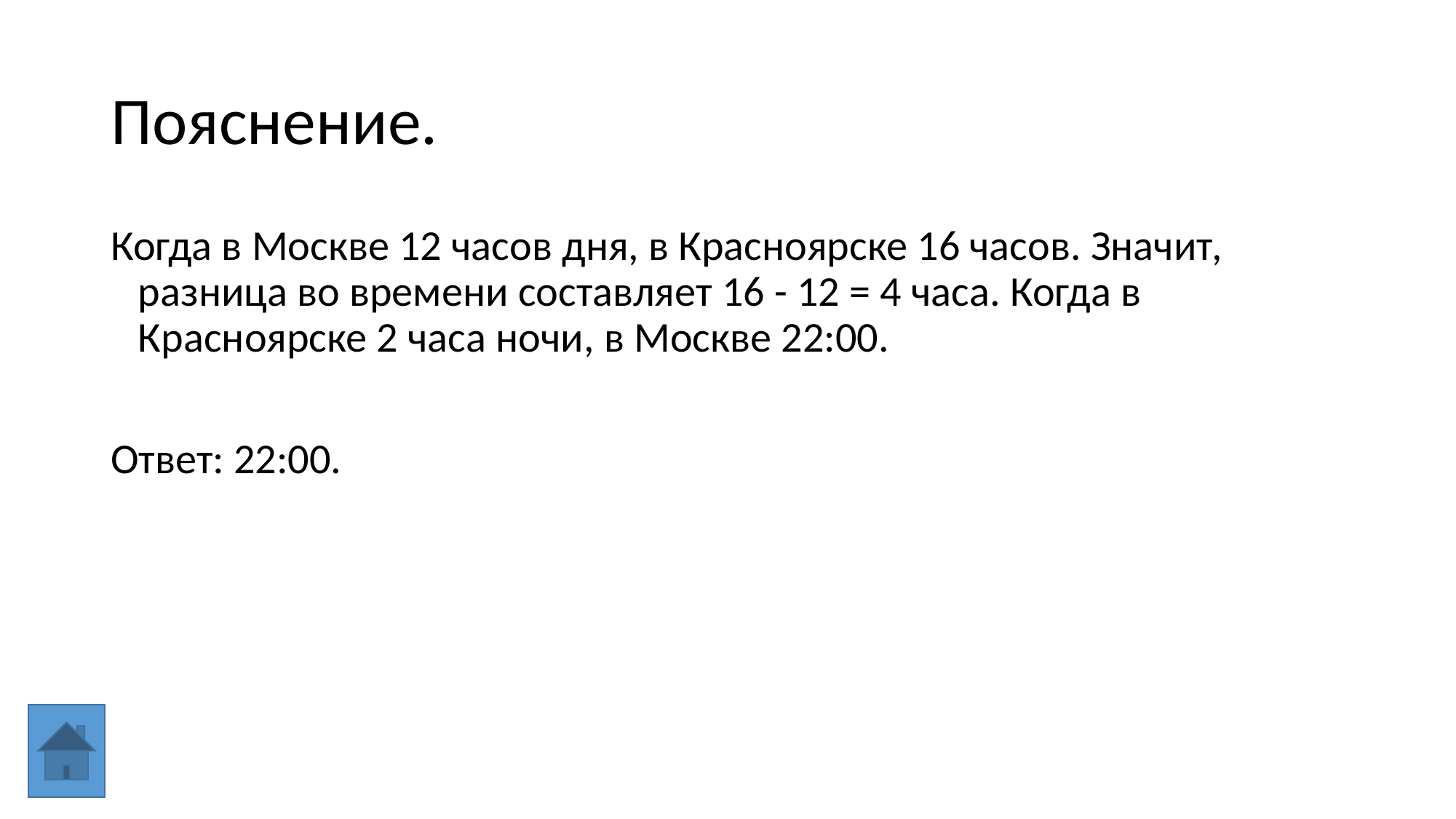

# Пояснение.
Когда в Москве 12 часов дня, в Красноярске 16 часов. Значит, разница во времени составляет 16 - 12 = 4 часа. Когда в Красноярске 2 часа ночи, в Москве 22:00.

Ответ: 22:00.